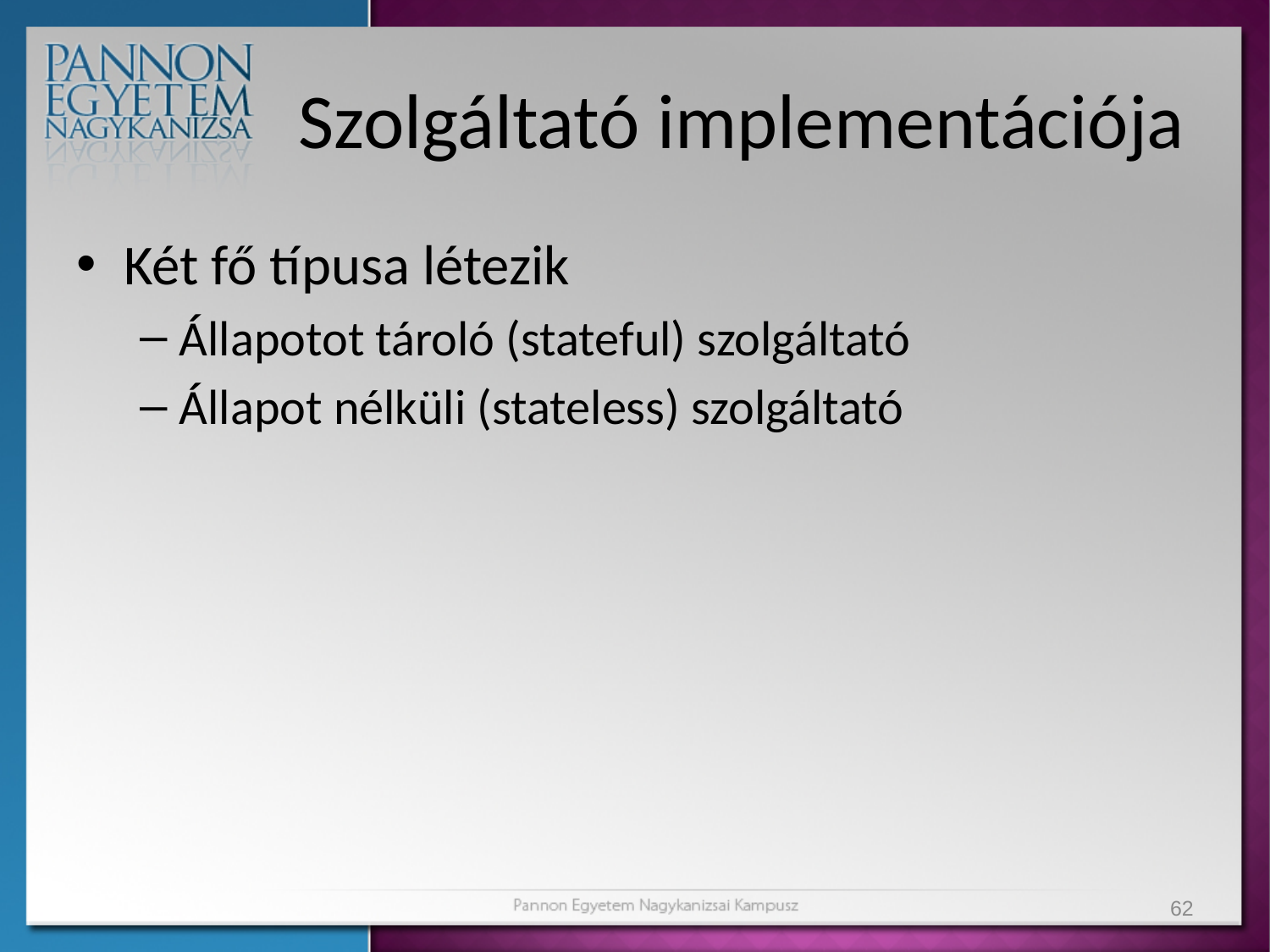

# Szolgáltató implementációja
Két fő típusa létezik
Állapotot tároló (stateful) szolgáltató
Állapot nélküli (stateless) szolgáltató
62